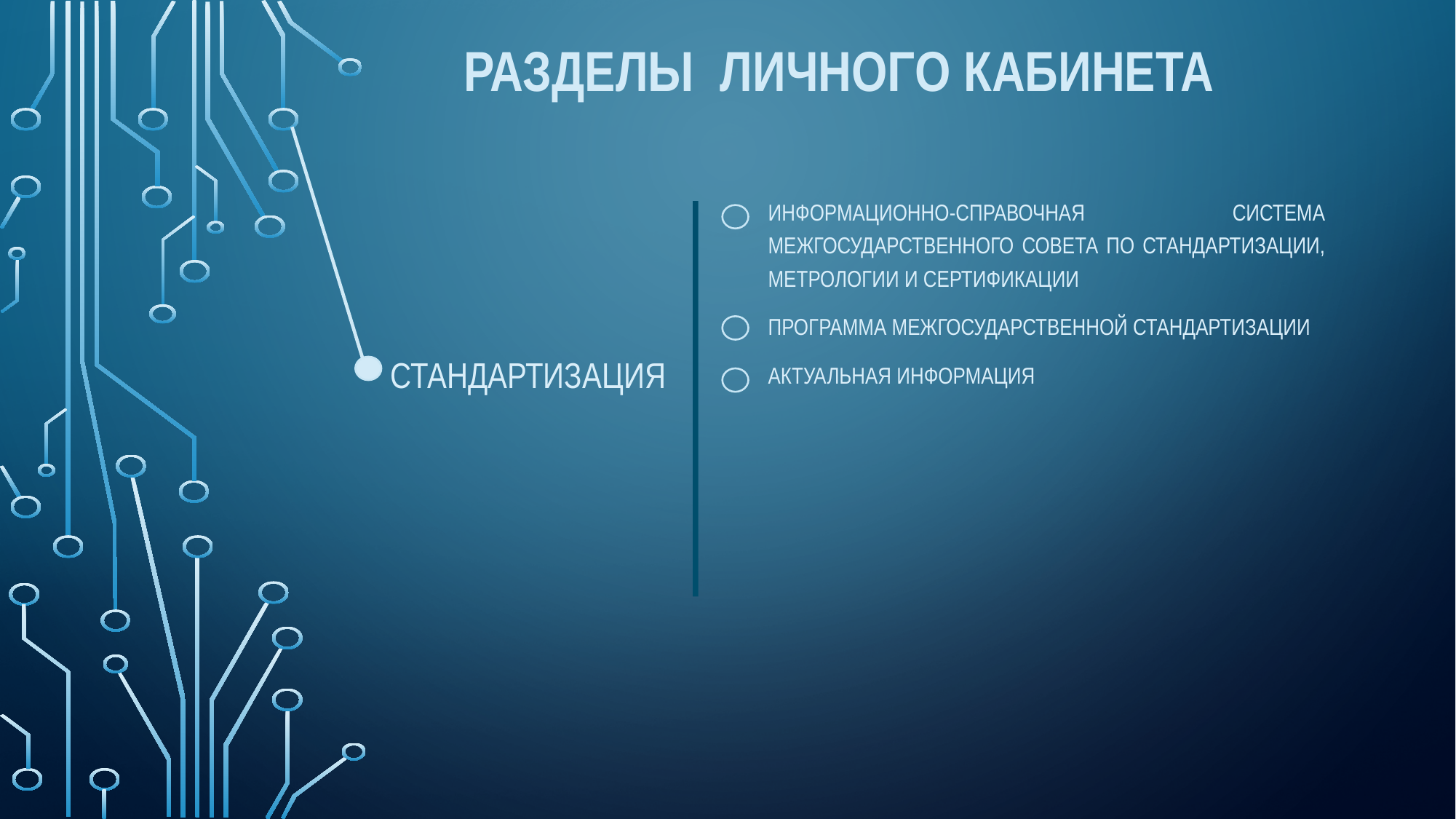

# Разделы  личного кабинета

Информационно-справочная система Межгосударственного совета по стандартизации, метрологии и сертификации
Программа межгосударственной стандартизации
Актуальная информация

Стандартизация